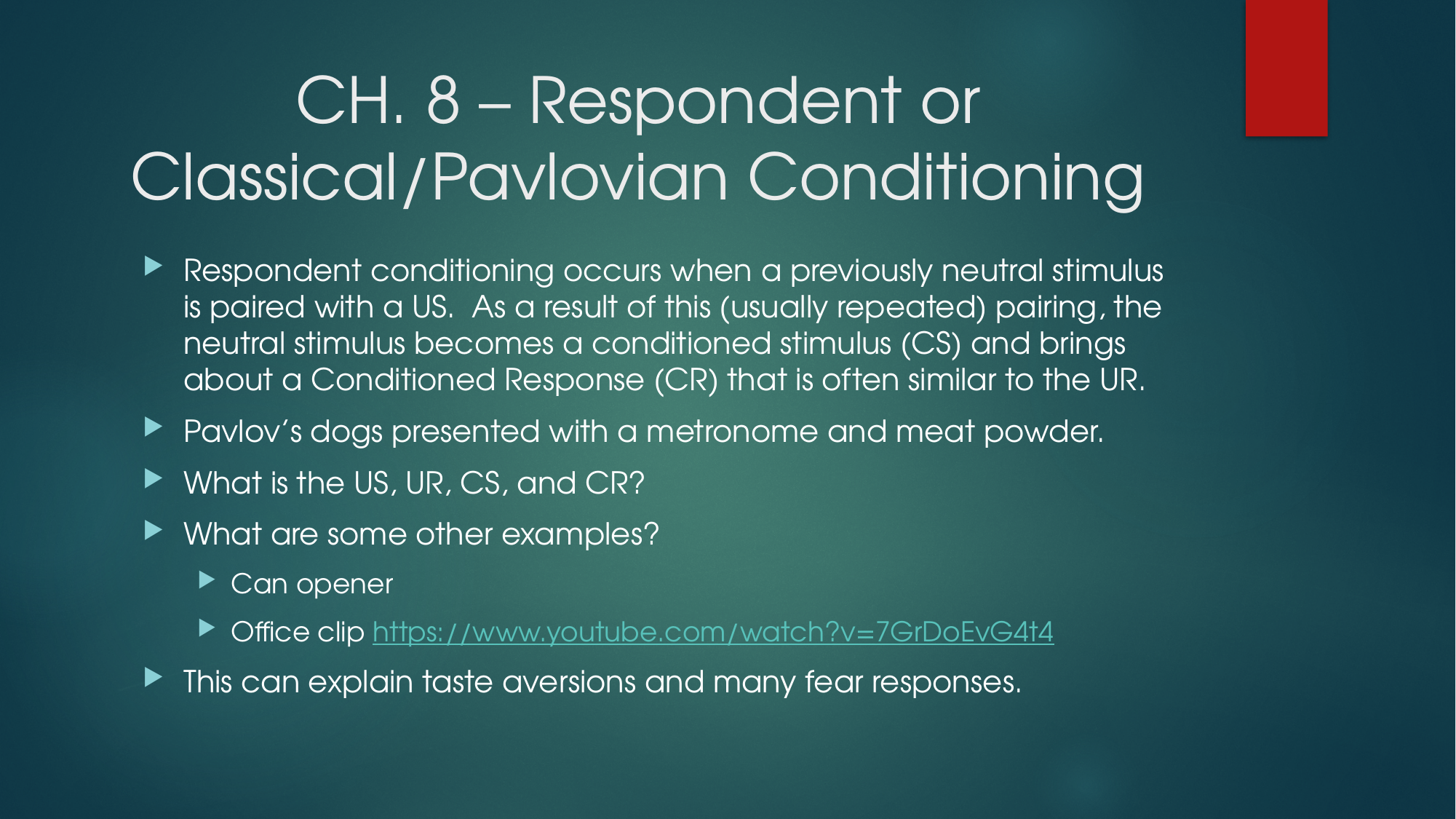

# CH. 8 – Respondent or Classical/Pavlovian Conditioning
Respondent conditioning occurs when a previously neutral stimulus is paired with a US.  As a result of this (usually repeated) pairing, the neutral stimulus becomes a conditioned stimulus (CS) and brings about a Conditioned Response (CR) that is often similar to the UR.
Pavlov’s dogs presented with a metronome and meat powder.
What is the US, UR, CS, and CR?
What are some other examples?
Can opener
Office clip https://www.youtube.com/watch?v=7GrDoEvG4t4
This can explain taste aversions and many fear responses.